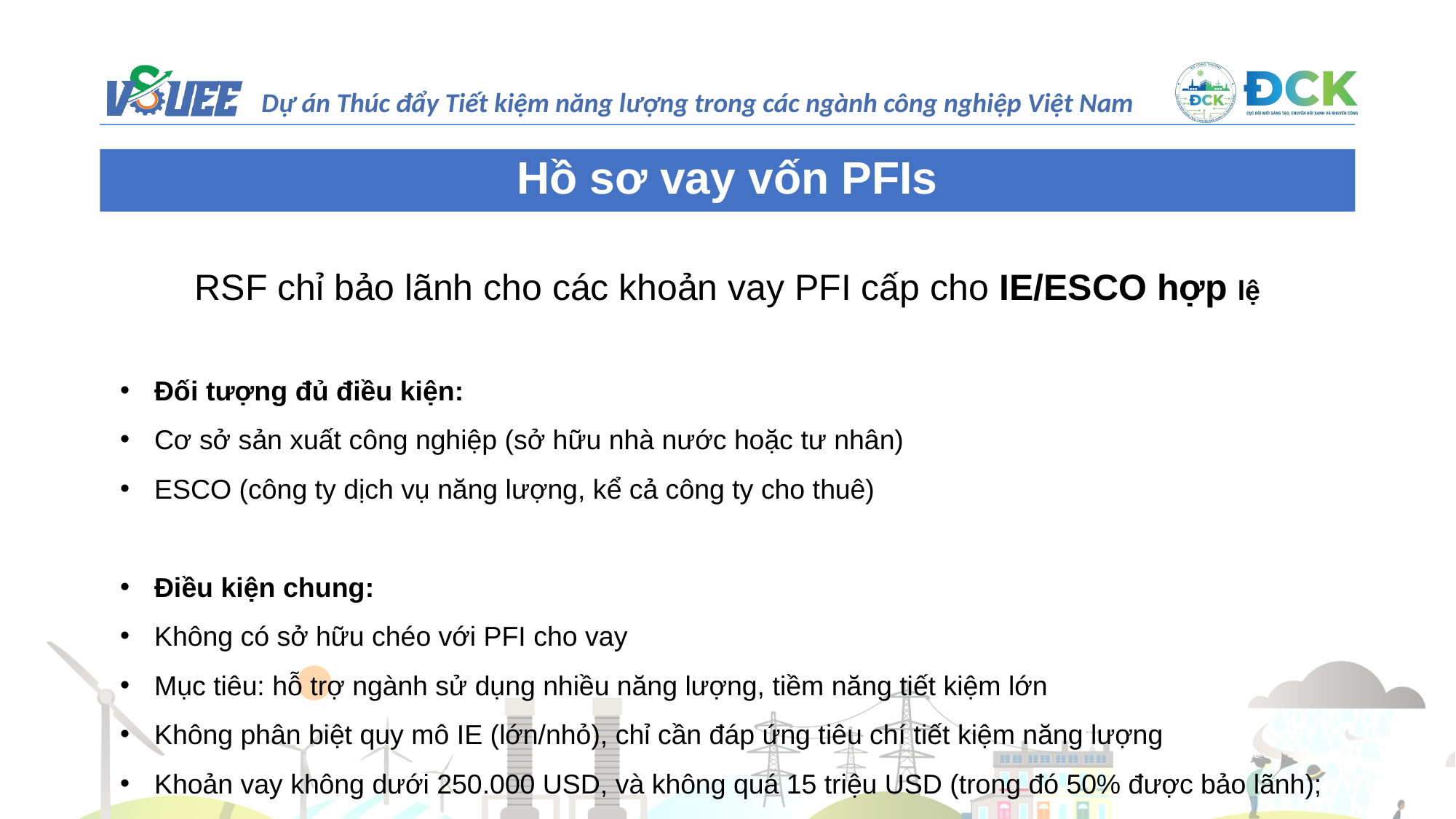

Hồ sơ vay vốn PFIs
RSF chỉ bảo lãnh cho các khoản vay PFI cấp cho IE/ESCO hợp lệ

Đối tượng đủ điều kiện:
Cơ sở sản xuất công nghiệp (sở hữu nhà nước hoặc tư nhân)
ESCO (công ty dịch vụ năng lượng, kể cả công ty cho thuê)

Điều kiện chung:
Không có sở hữu chéo với PFI cho vay
Mục tiêu: hỗ trợ ngành sử dụng nhiều năng lượng, tiềm năng tiết kiệm lớn
Không phân biệt quy mô IE (lớn/nhỏ), chỉ cần đáp ứng tiêu chí tiết kiệm năng lượng
Khoản vay không dưới 250.000 USD, và không quá 15 triệu USD (trong đó 50% được bảo lãnh);